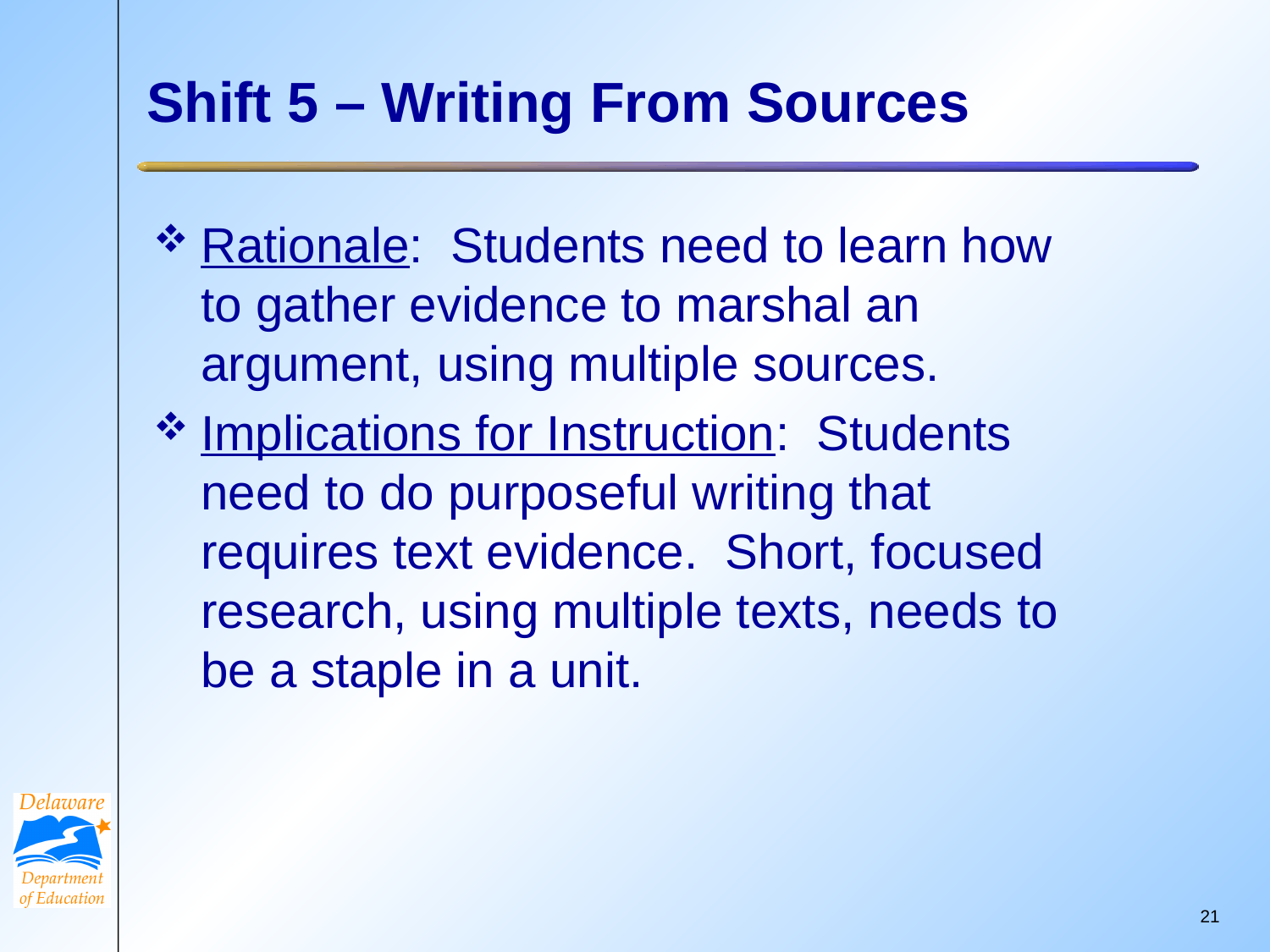

# Shift 5 – Writing From Sources
Rationale:  Students need to learn how to gather evidence to marshal an argument, using multiple sources.
Implications for Instruction:  Students need to do purposeful writing that requires text evidence.  Short, focused research, using multiple texts, needs to be a staple in a unit.
21